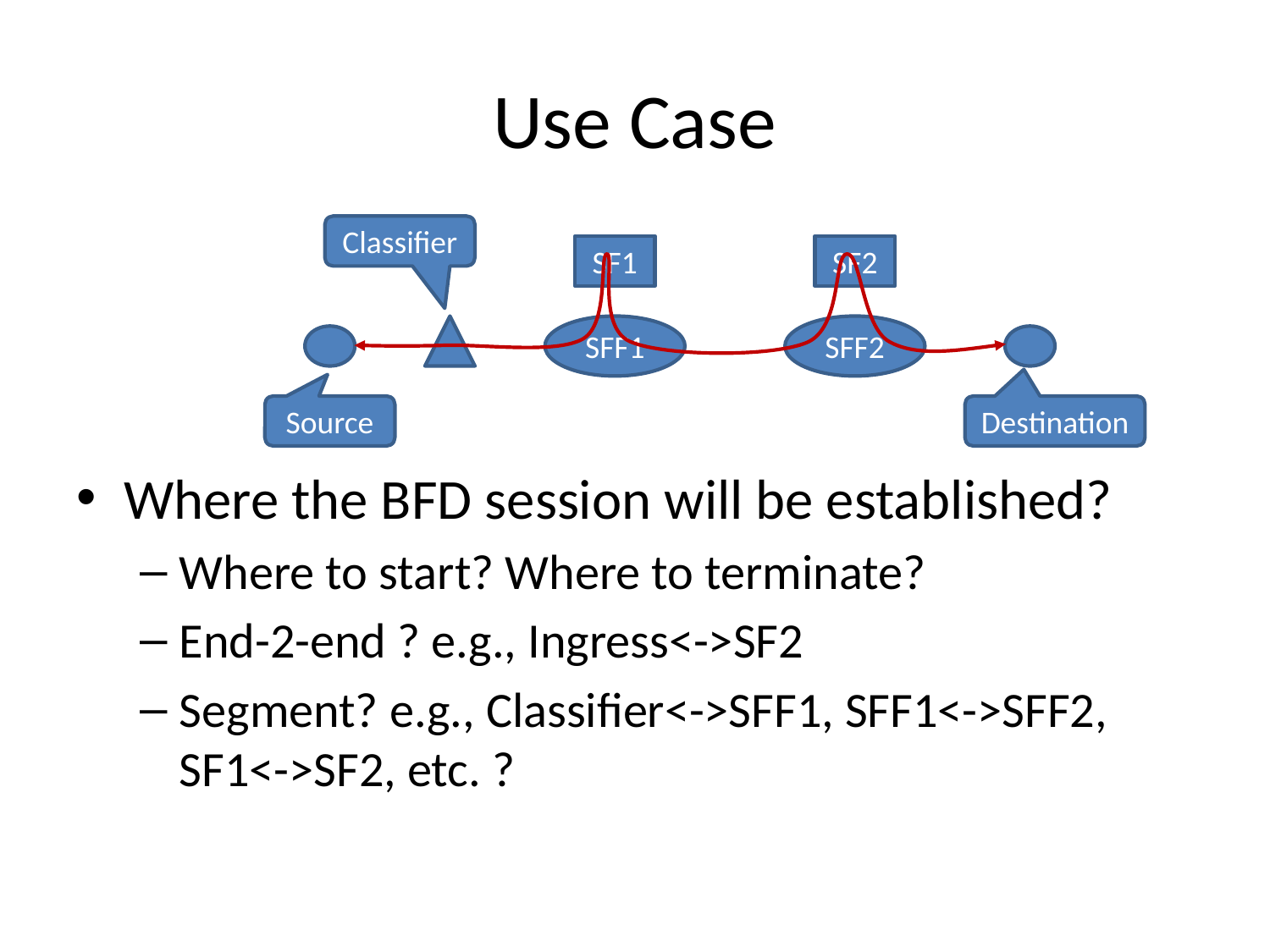

# Use Case
Classifier
SF1
SF2

SFF1
SFF2

Source
Destination
Where the BFD session will be established?
Where to start? Where to terminate?
End-2-end ? e.g., Ingress<->SF2
Segment? e.g., Classifier<->SFF1, SFF1<->SFF2, SF1<->SF2, etc. ?